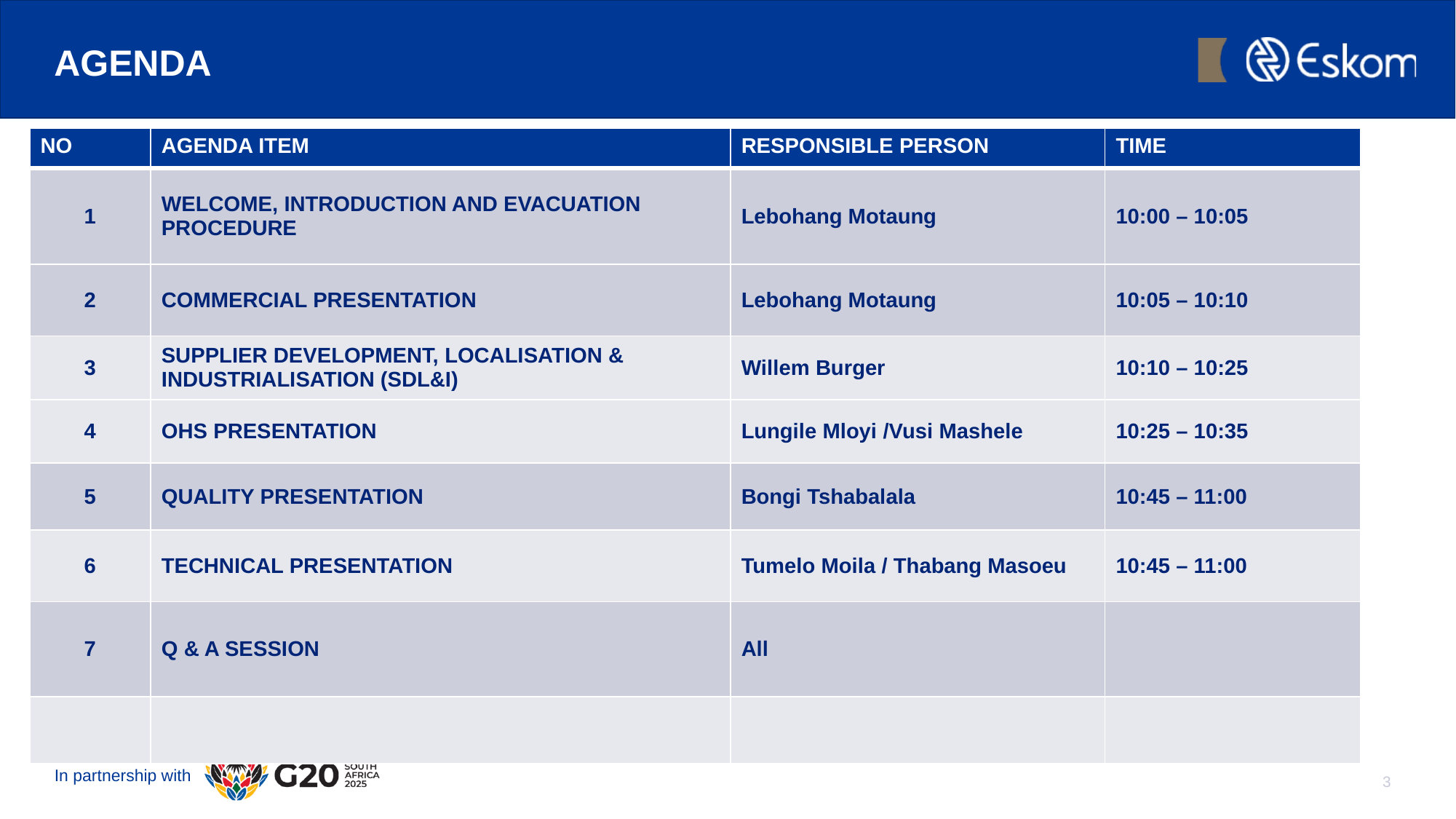

# AGENDA
| NO | AGENDA ITEM | RESPONSIBLE PERSON | TIME |
| --- | --- | --- | --- |
| 1 | WELCOME, INTRODUCTION AND EVACUATION PROCEDURE | Lebohang Motaung | 10:00 – 10:05 |
| 2 | COMMERCIAL PRESENTATION | Lebohang Motaung | 10:05 – 10:10 |
| 3 | SUPPLIER DEVELOPMENT, LOCALISATION & INDUSTRIALISATION (SDL&I) | Willem Burger | 10:10 – 10:25 |
| 4 | OHS PRESENTATION | Lungile Mloyi /Vusi Mashele | 10:25 – 10:35 |
| 5 | QUALITY PRESENTATION | Bongi Tshabalala | 10:45 – 11:00 |
| 6 | TECHNICAL PRESENTATION | Tumelo Moila / Thabang Masoeu | 10:45 – 11:00 |
| 7 | Q & A SESSION | All |  |
|  |  |  |  |
3